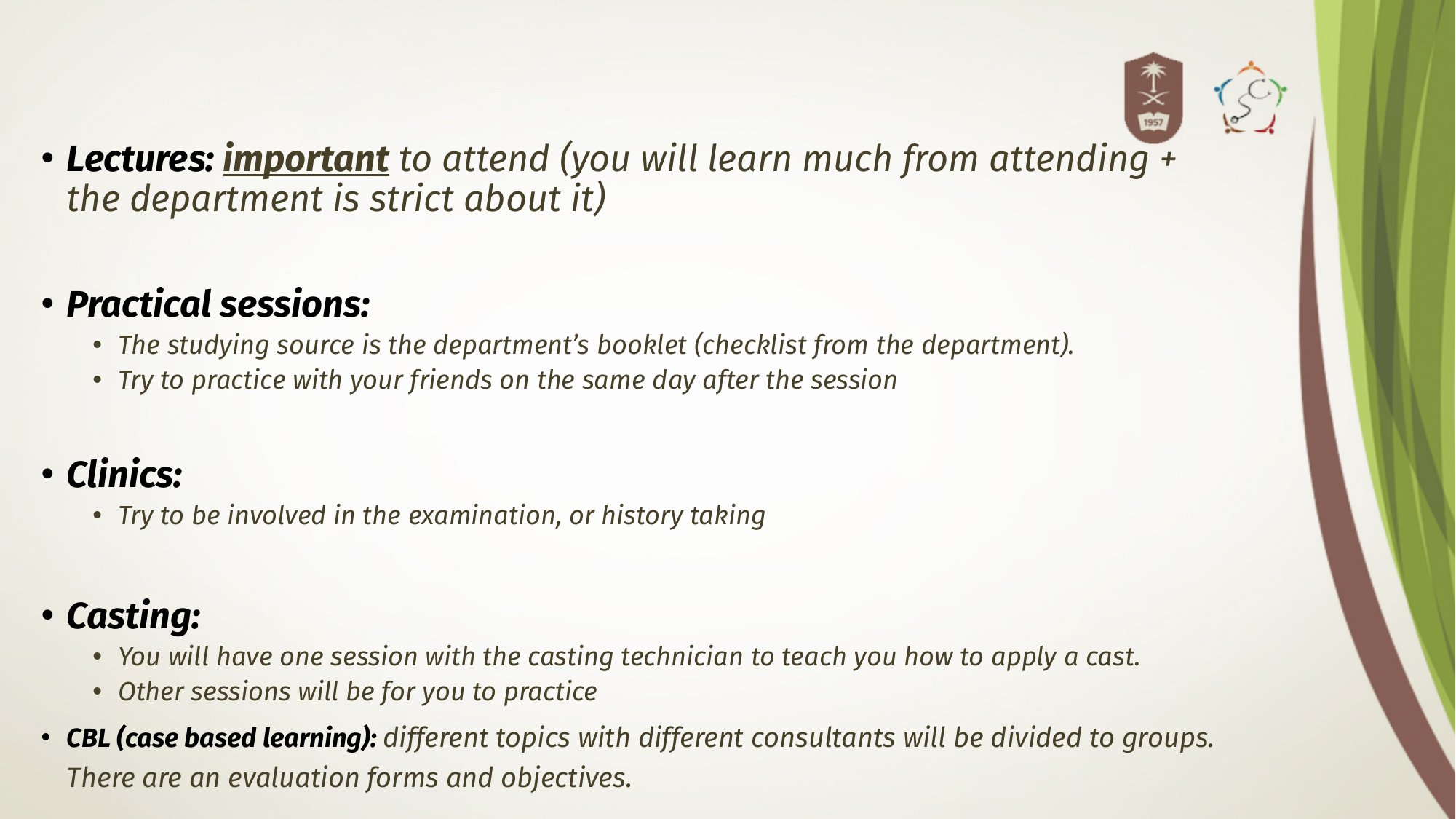

Lectures: important to attend (you will learn much from attending + the department is strict about it)

Practical sessions:
The studying source is the department’s booklet (checklist from the department).
Try to practice with your friends on the same day after the session

Clinics:
Try to be involved in the examination, or history taking

Casting:
You will have one session with the casting technician to teach you how to apply a cast.
Other sessions will be for you to practice
CBL (case based learning): different topics with different consultants will be divided to groups. There are an evaluation forms and objectives.